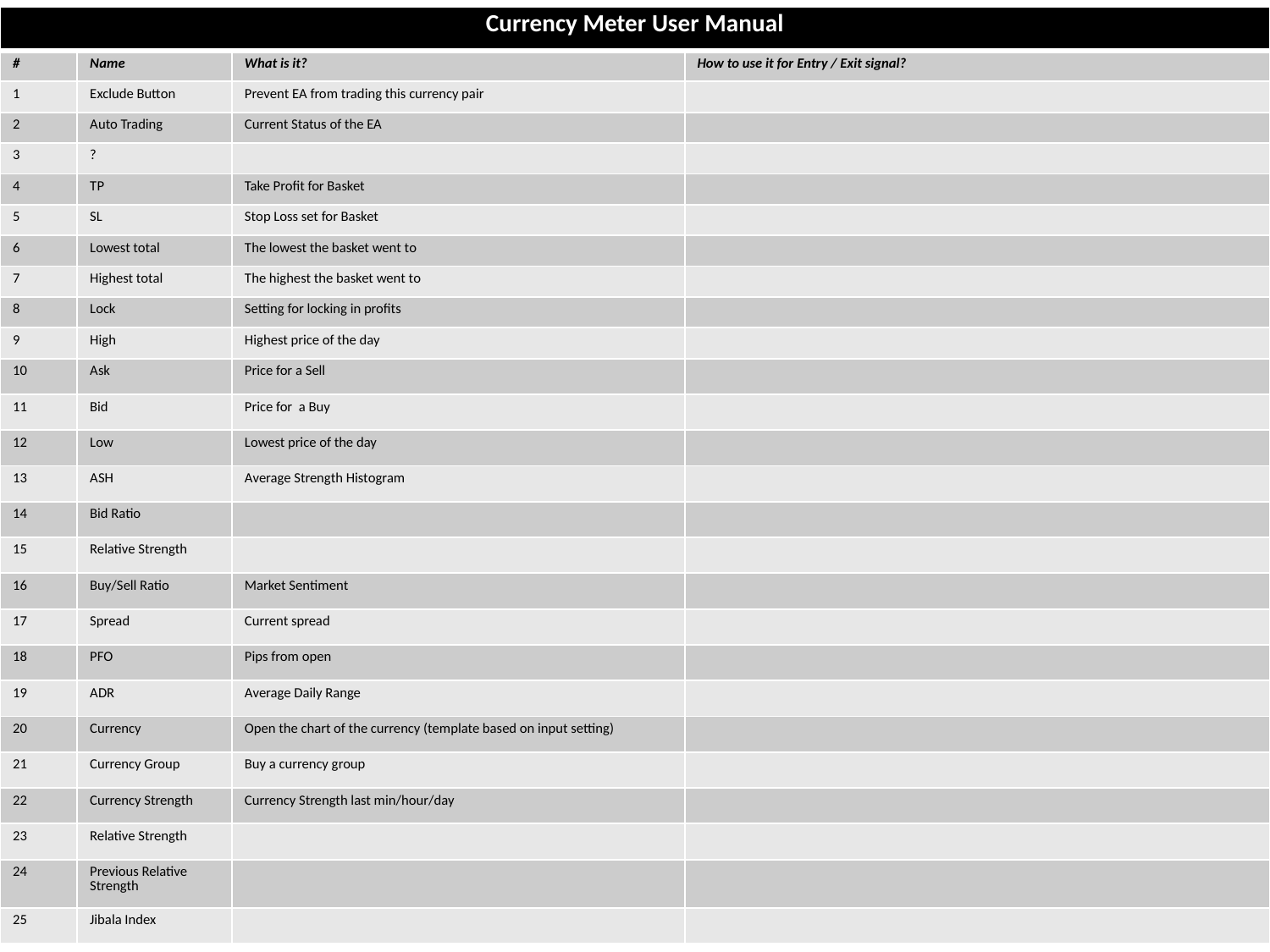

| Currency Meter User Manual |  |  |  |
| --- | --- | --- | --- |
| # | Name | What is it? | How to use it for Entry / Exit signal? |
| 1 | Exclude Button | Prevent EA from trading this currency pair |  |
| 2 | Auto Trading | Current Status of the EA |  |
| 3 | ? |  |  |
| 4 | TP | Take Profit for Basket |  |
| 5 | SL | Stop Loss set for Basket |  |
| 6 | Lowest total | The lowest the basket went to |  |
| 7 | Highest total | The highest the basket went to |  |
| 8 | Lock | Setting for locking in profits |  |
| 9 | High | Highest price of the day |  |
| 10 | Ask | Price for a Sell |  |
| 11 | Bid | Price for a Buy |  |
| 12 | Low | Lowest price of the day |  |
| 13 | ASH | Average Strength Histogram |  |
| 14 | Bid Ratio |  |  |
| 15 | Relative Strength |  |  |
| 16 | Buy/Sell Ratio | Market Sentiment |  |
| 17 | Spread | Current spread |  |
| 18 | PFO | Pips from open |  |
| 19 | ADR | Average Daily Range |  |
| 20 | Currency | Open the chart of the currency (template based on input setting) |  |
| 21 | Currency Group | Buy a currency group |  |
| 22 | Currency Strength | Currency Strength last min/hour/day |  |
| 23 | Relative Strength |  |  |
| 24 | Previous Relative Strength |  |  |
| 25 | Jibala Index |  |  |